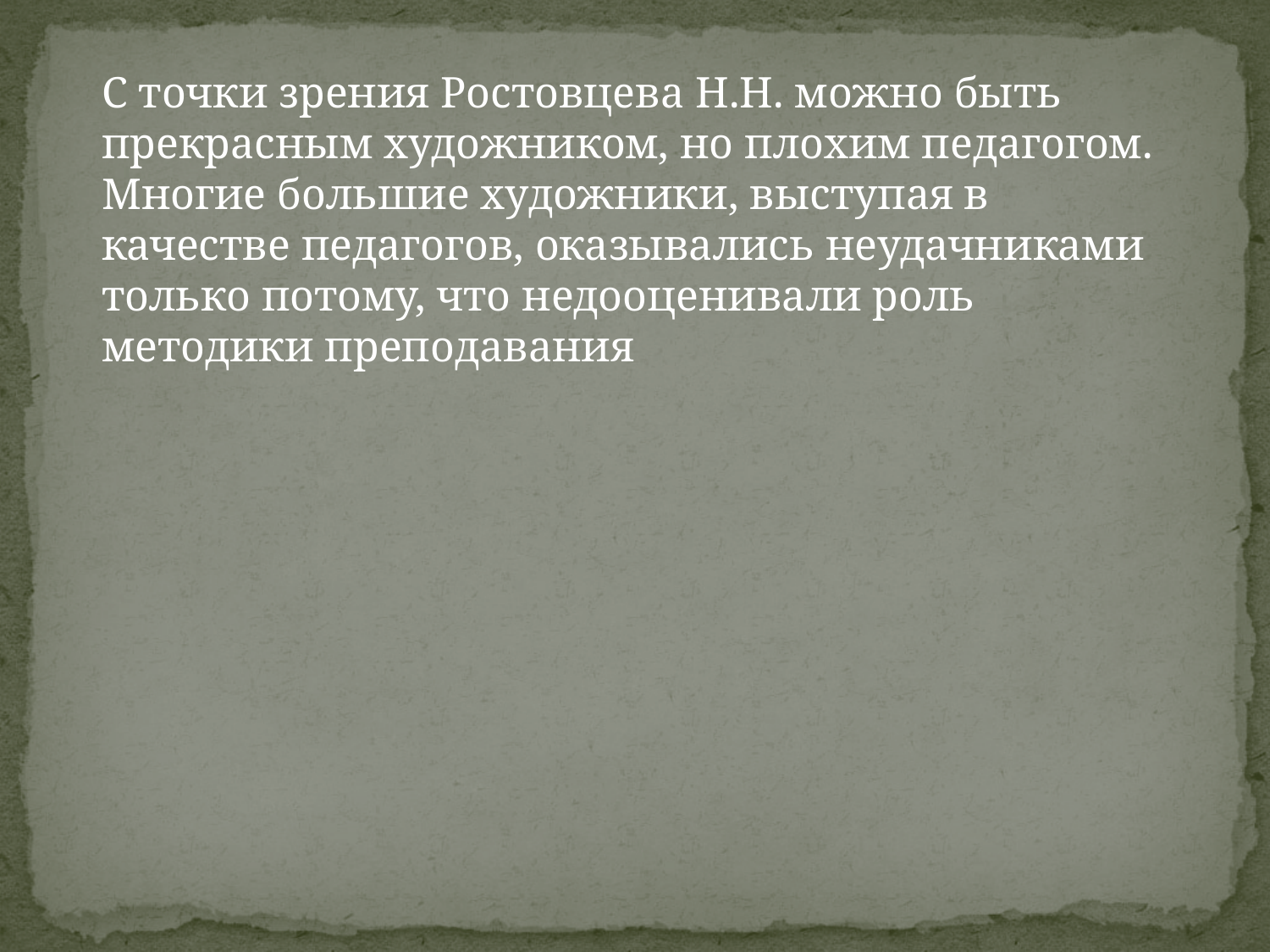

С точки зрения Ростовцева Н.Н. можно быть прекрасным художником, но плохим педагогом. Многие большие художники, выступая в качестве педагогов, оказывались неудачниками только потому, что недооценивали роль методики преподавания